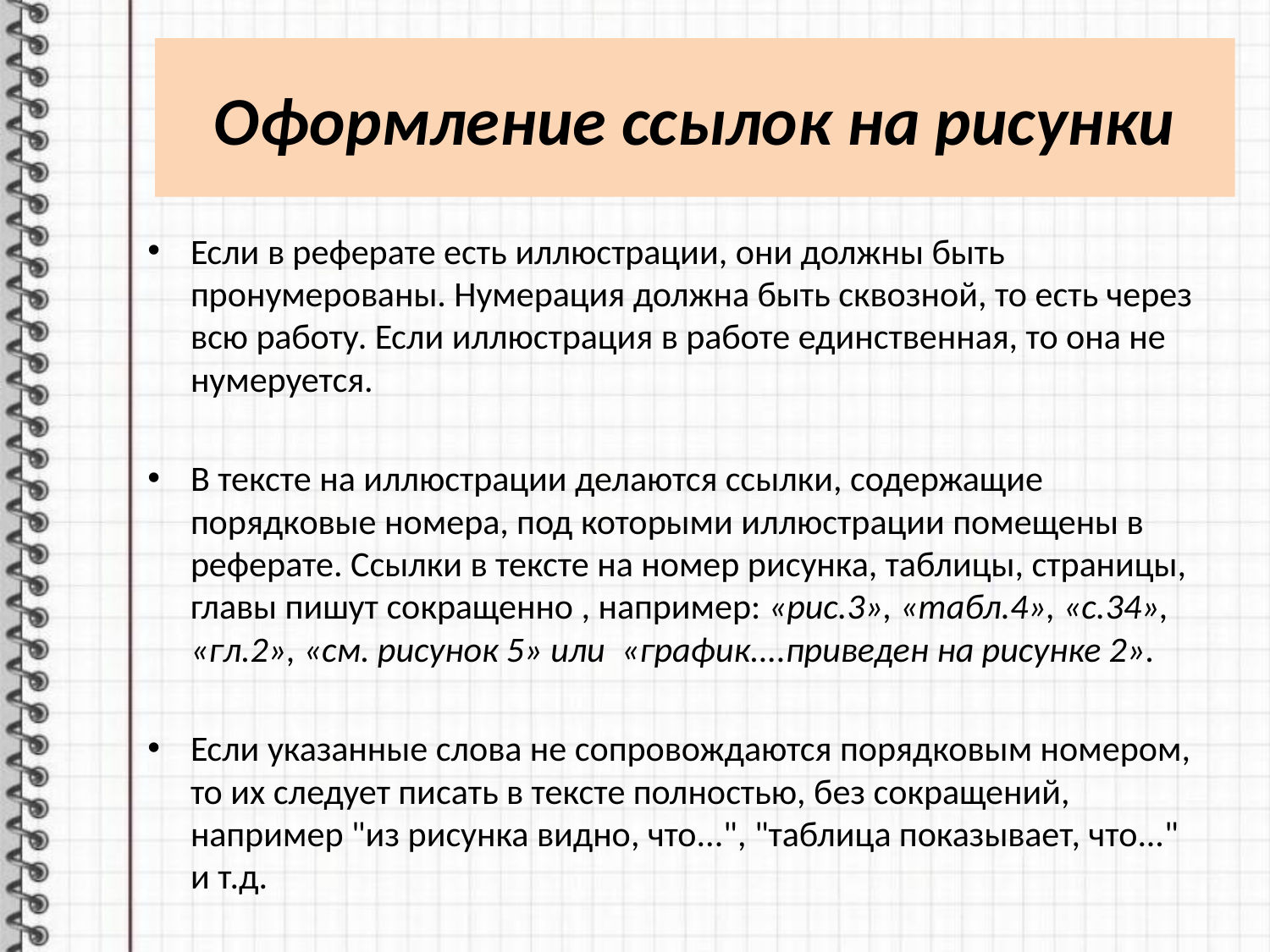

# Оформление ссылок на рисунки
Если в реферате есть иллюстрации, они должны быть пронумерованы. Нумерация должна быть сквозной, то есть через всю работу. Если иллюстрация в работе единственная, то она не нумеруется.

В тексте на иллюстрации делаются ссылки, содержащие порядковые номера, под которыми иллюстрации помещены в реферате. Ссылки в тексте на номер рисунка, таблицы, страницы, главы пишут сокращенно , например: «рис.3», «табл.4», «с.34», «гл.2», «см. рисунок 5» или  «график....приведен на рисунке 2».

Если указанные слова не сопровождаются порядковым номером, то их следует писать в тексте полностью, без сокращений, например "из рисунка видно, что...", "таблица показывает, что..." и т.д.